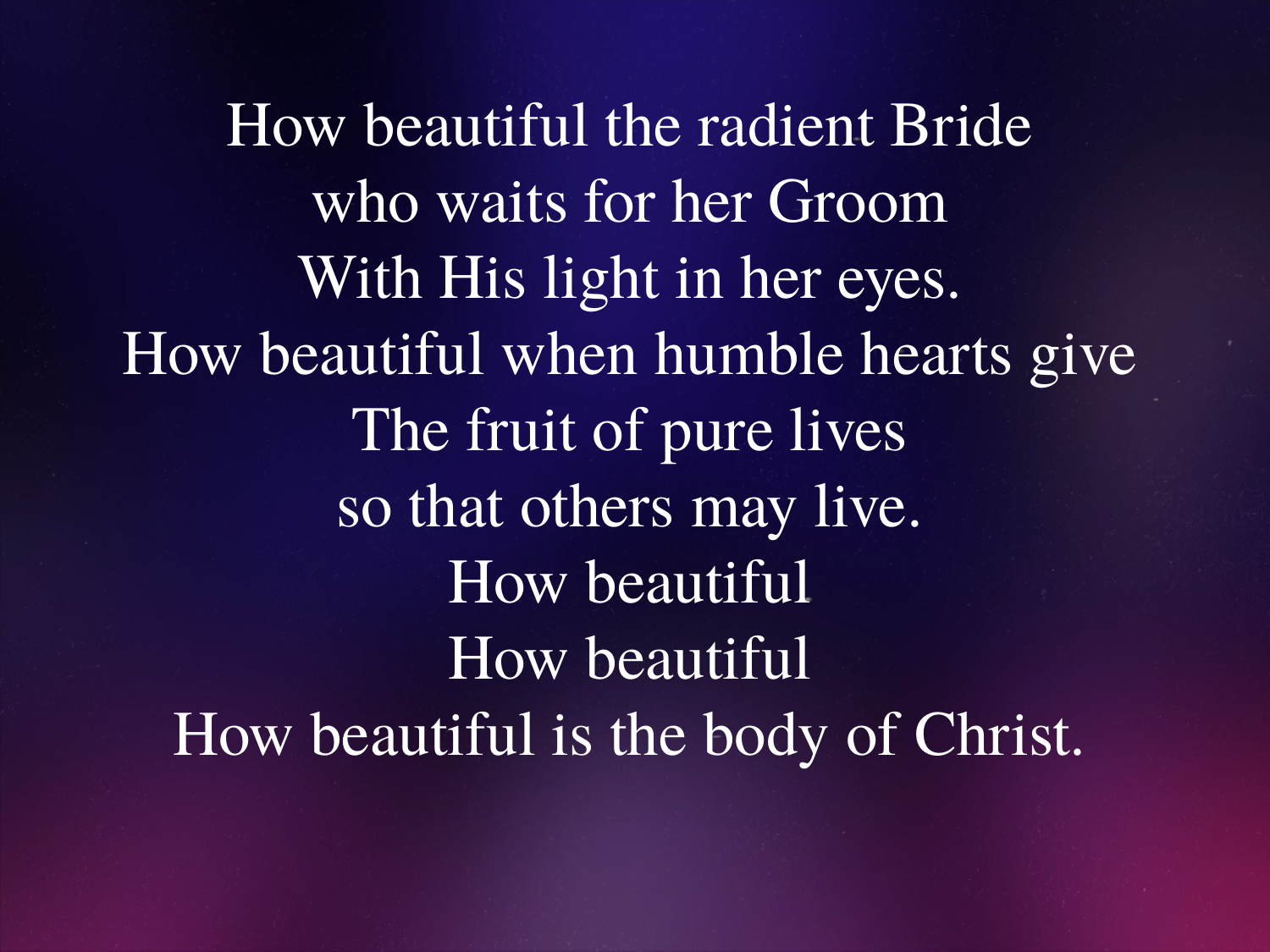

# How beautiful the radient Bride who waits for her Groom With His light in her eyes. How beautiful when humble hearts give The fruit of pure lives so that others may live. How beautiful How beautiful How beautiful is the body of Christ.